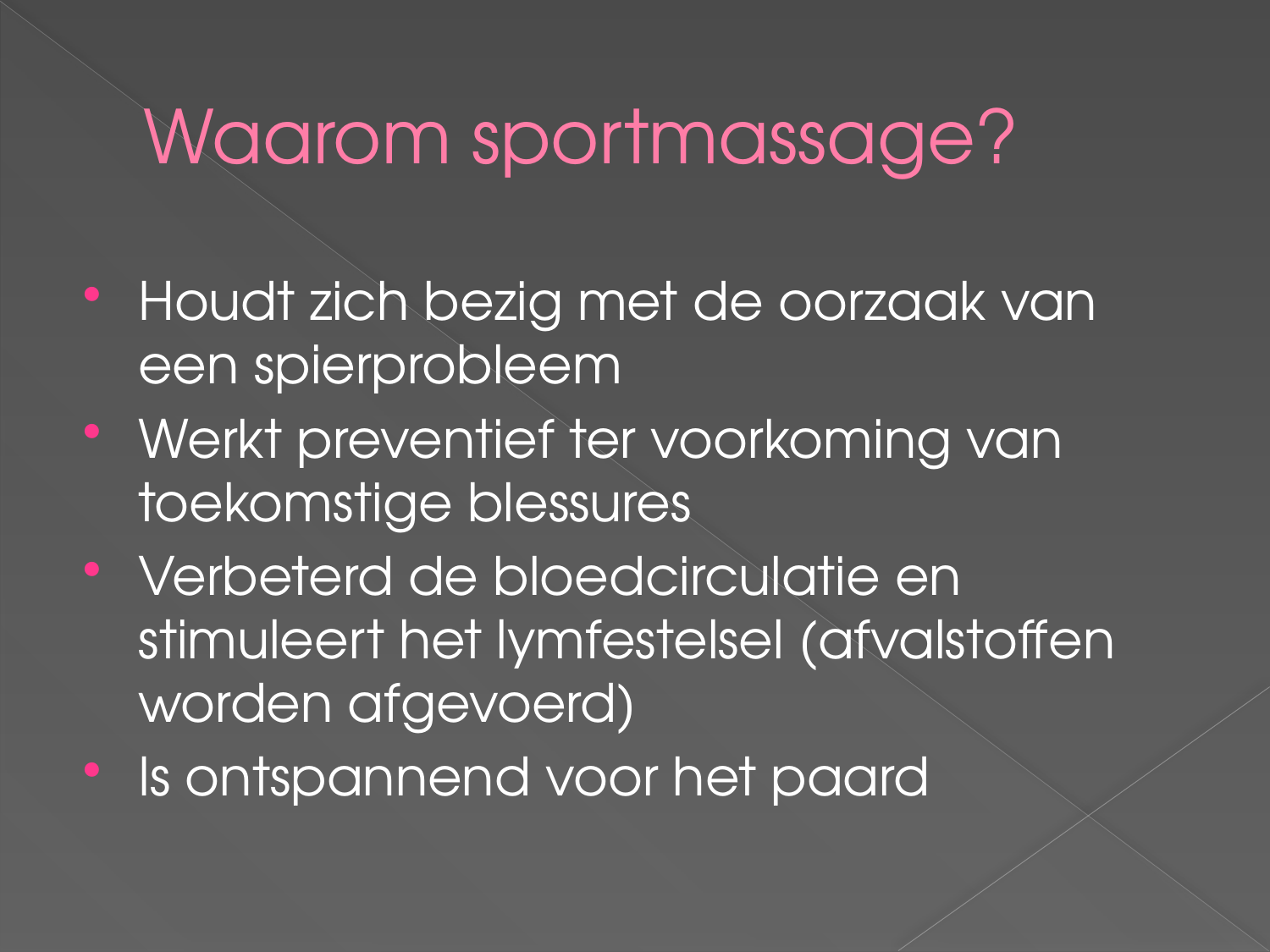

# Waarom sportmassage?
Houdt zich bezig met de oorzaak van een spierprobleem
Werkt preventief ter voorkoming van toekomstige blessures
Verbeterd de bloedcirculatie en stimuleert het lymfestelsel (afvalstoffen worden afgevoerd)
Is ontspannend voor het paard